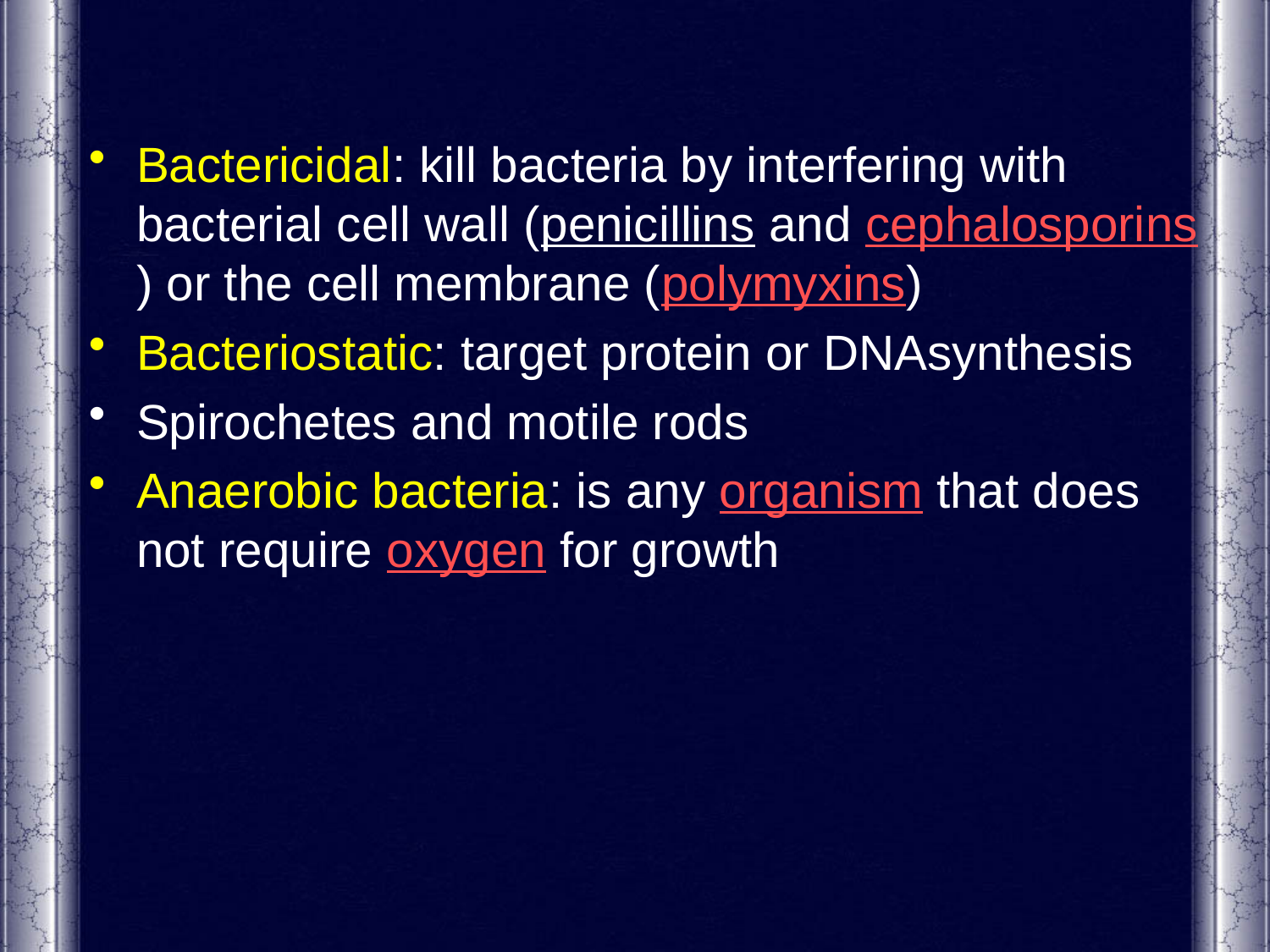

Bactericidal: kill bacteria by interfering with bacterial cell wall (penicillins and cephalosporins) or the cell membrane (polymyxins)
Bacteriostatic: target protein or DNAsynthesis
Spirochetes and motile rods
Anaerobic bacteria: is any organism that does not require oxygen for growth